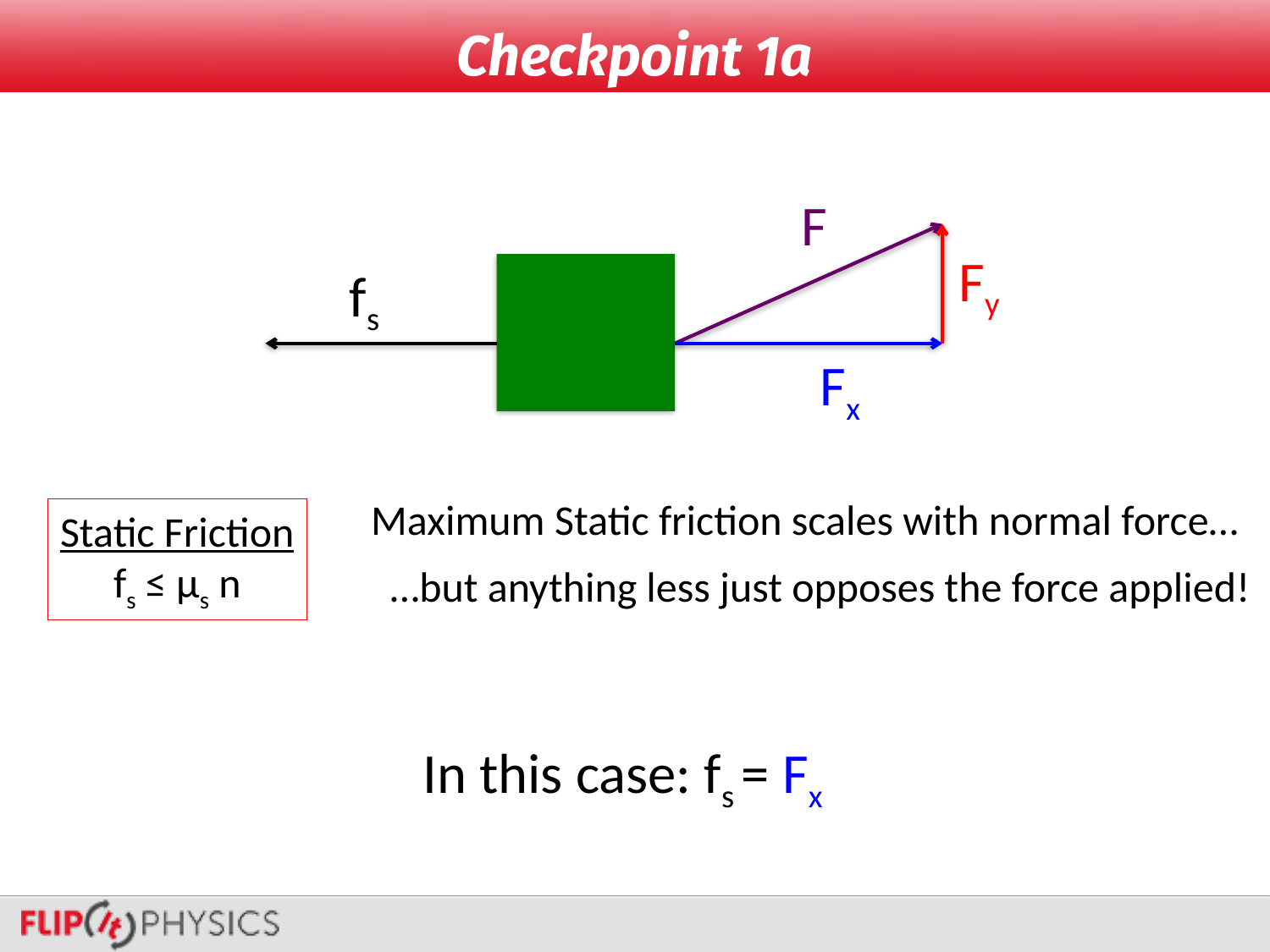

# Checkpoint 1a
F
Fy
fs

Fx
Maximum Static friction scales with normal force…
Static Friction
fs ≤ μs n
…but anything less just opposes the force applied!
In this case: fs = Fx